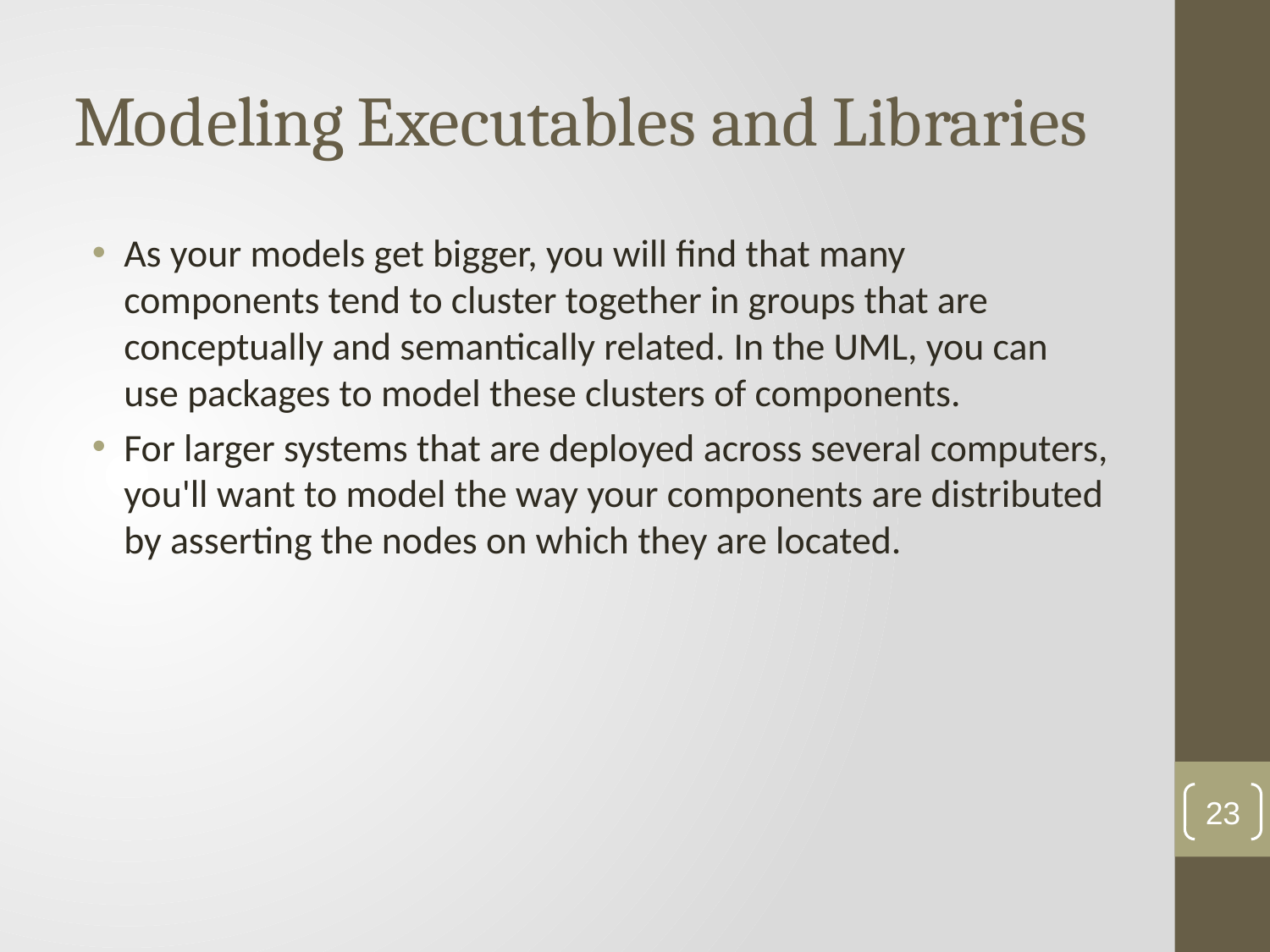

# Modeling Executables and Libraries
As your models get bigger, you will find that many components tend to cluster together in groups that are conceptually and semantically related. In the UML, you can use packages to model these clusters of components.
For larger systems that are deployed across several computers, you'll want to model the way your components are distributed by asserting the nodes on which they are located.

23